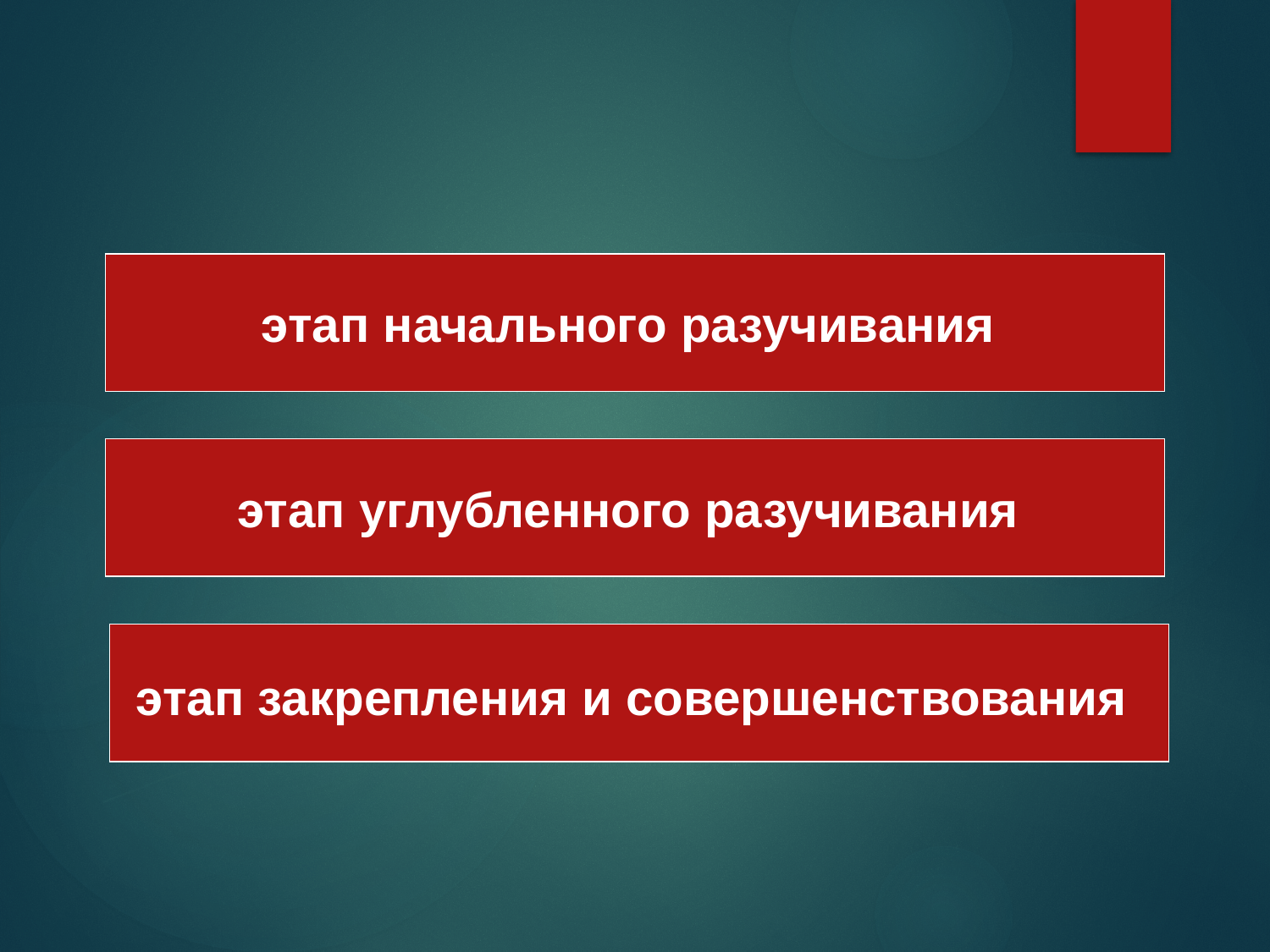

этап начального разучивания
этап углубленного разучивания
этап закрепления и совершенствования